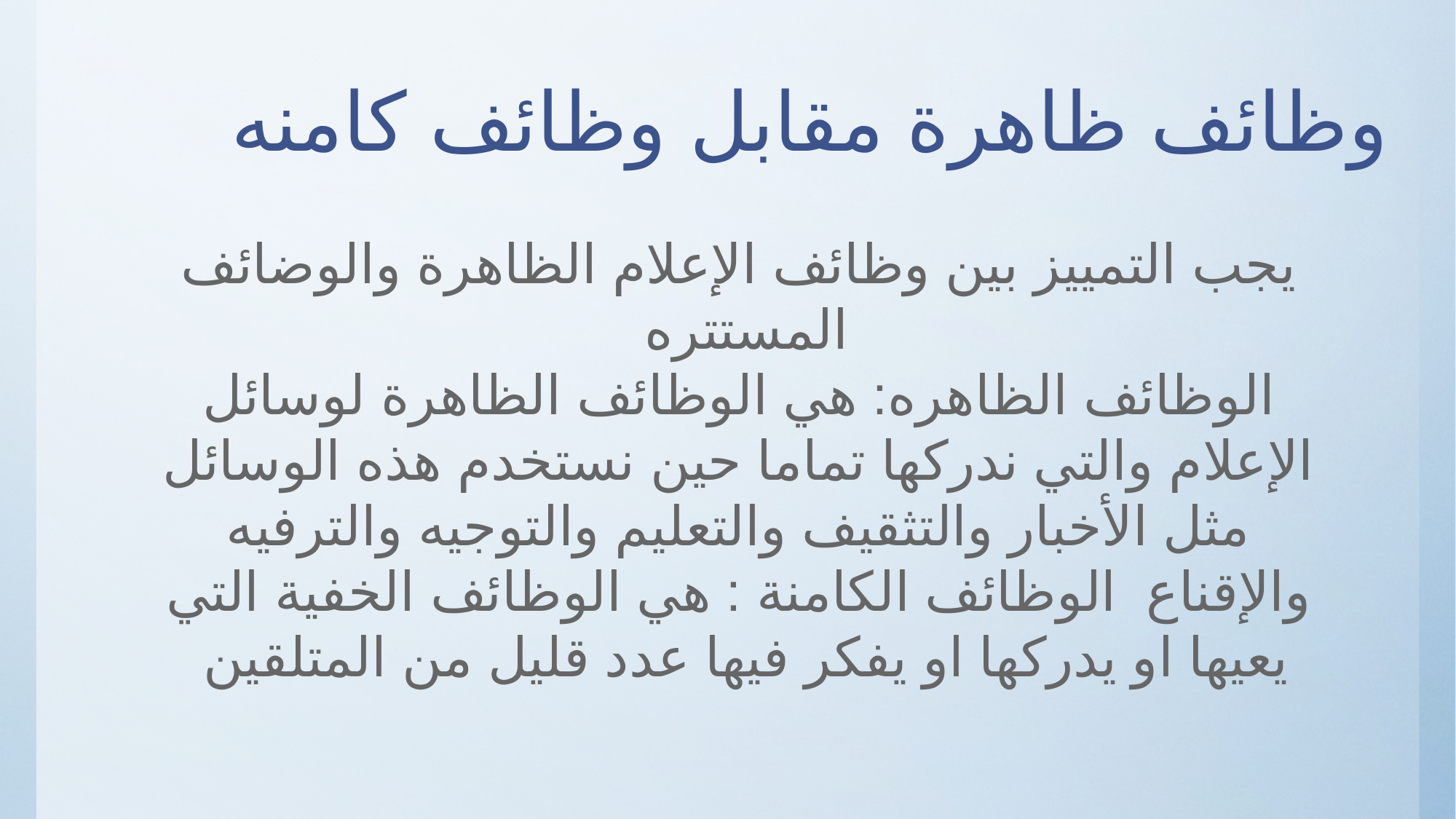

يجب التمييز بين وظائف الإعلام الظاهرة والوضائف المستتره
الوظائف الظاهره: هي الوظائف الظاهرة لوسائل الإعلام والتي ندركها تماما حين نستخدم هذه الوسائل مثل الأخبار والتثقيف والتعليم والتوجيه والترفيه والإقناع  الوظائف الكامنة : هي الوظائف الخفية التي يعيها او يدركها او يفكر فيها عدد قليل من المتلقين

وظائف ظاهرة مقابل وظائف كامنه